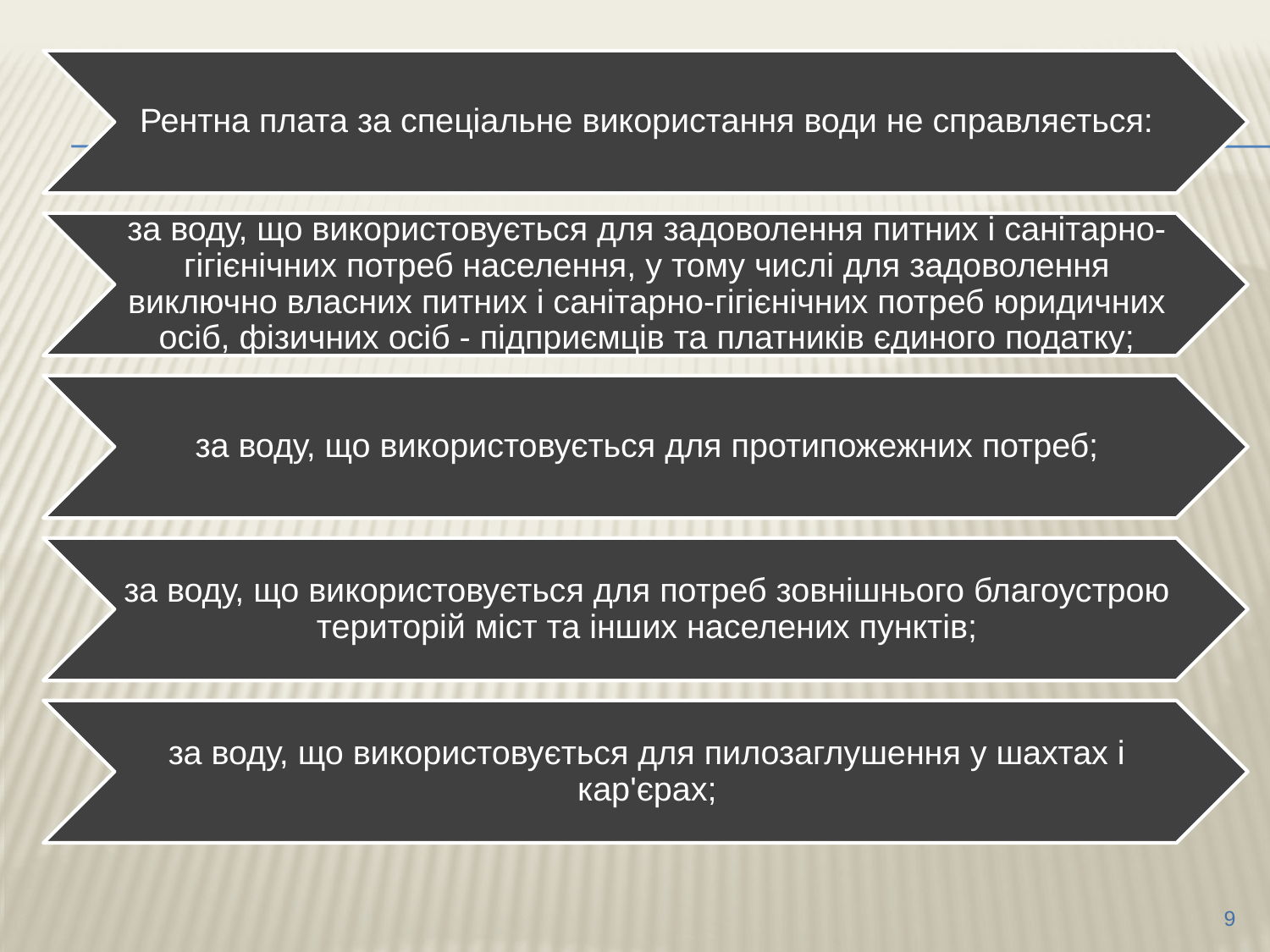

Рентна плата за спеціальне використання води не справляється:
за воду, що використовується для задоволення питних і санітарно-гігієнічних потреб населення, у тому числі для задоволення виключно власних питних і санітарно-гігієнічних потреб юридичних осіб, фізичних осіб - підприємців та платників єдиного податку;
за воду, що використовується для протипожежних потреб;
за воду, що використовується для потреб зовнішнього благоустрою територій міст та інших населених пунктів;
за воду, що використовується для пилозаглушення у шахтах і кар'єрах;
9